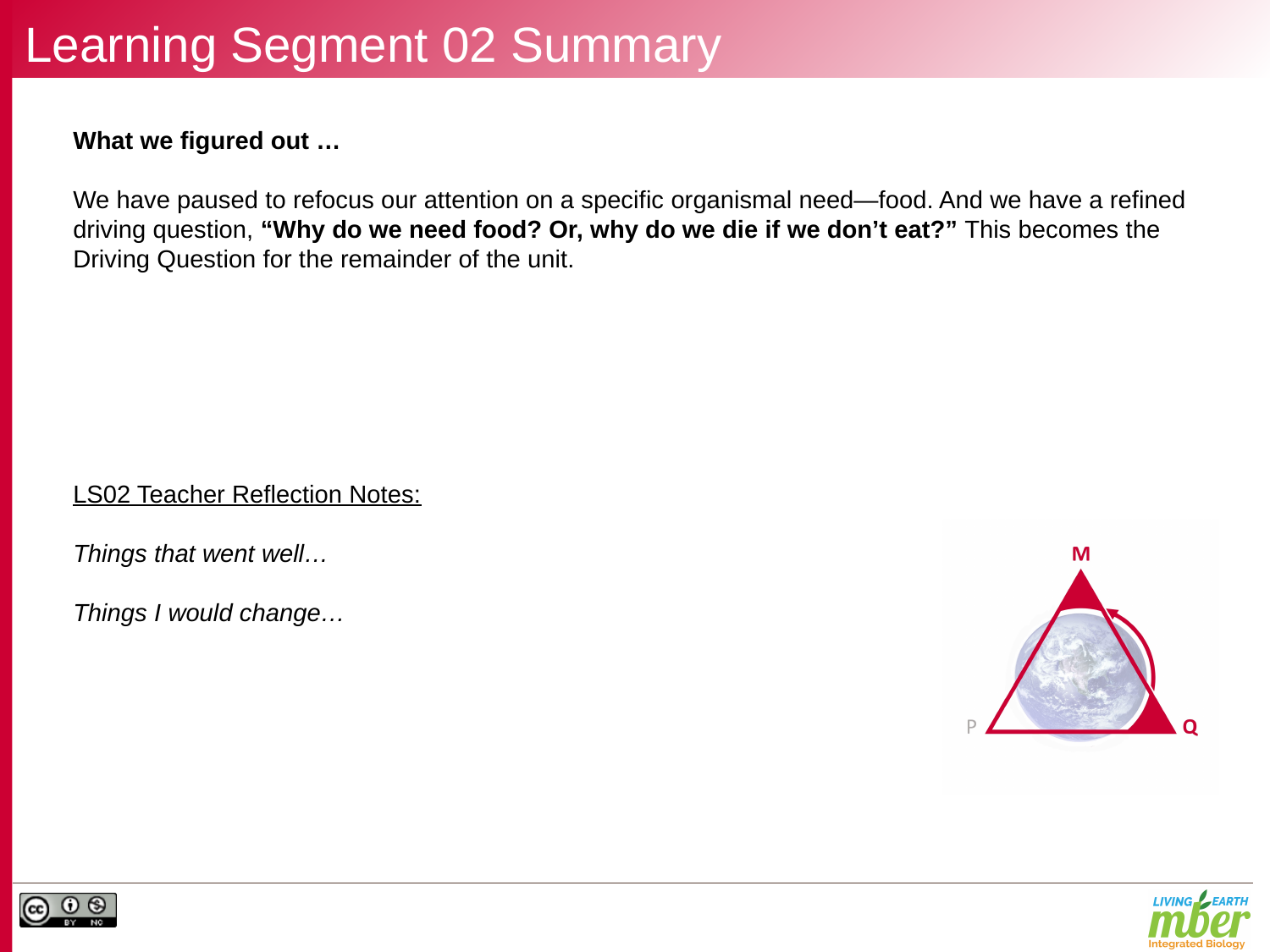

# Learning Segment 02 Summary
What we figured out …

We have paused to refocus our attention on a specific organismal need—food. And we have a refined driving question, “Why do we need food? Or, why do we die if we don’t eat?” This becomes the Driving Question for the remainder of the unit.

LS02 Teacher Reflection Notes:

Things that went well…

Things I would change…